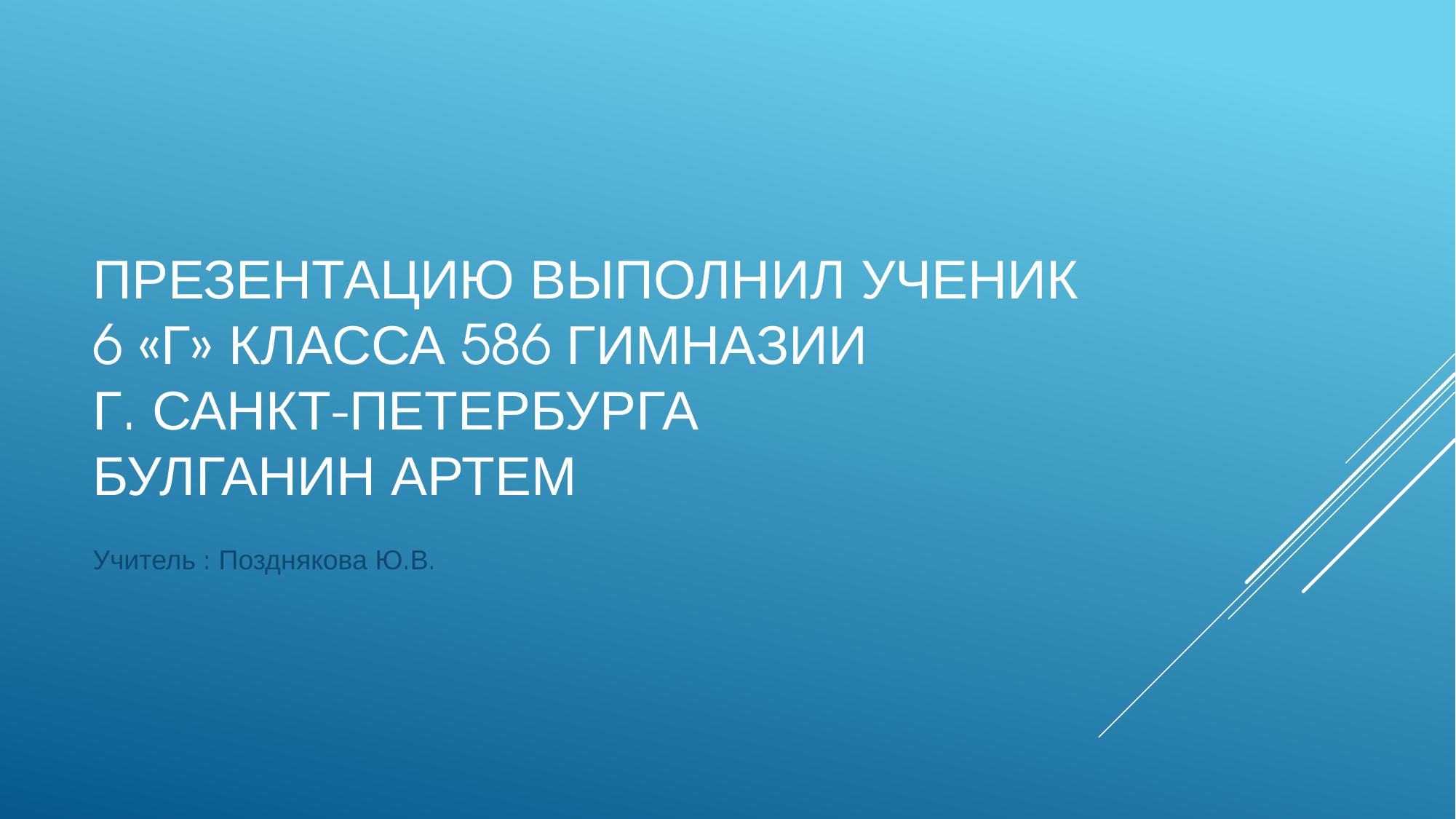

# Презентацию выполнил ученик 6 «Г» класса 586 гимназии г. Санкт-Петербурга Булганин Артем
Учитель : Позднякова Ю.В.